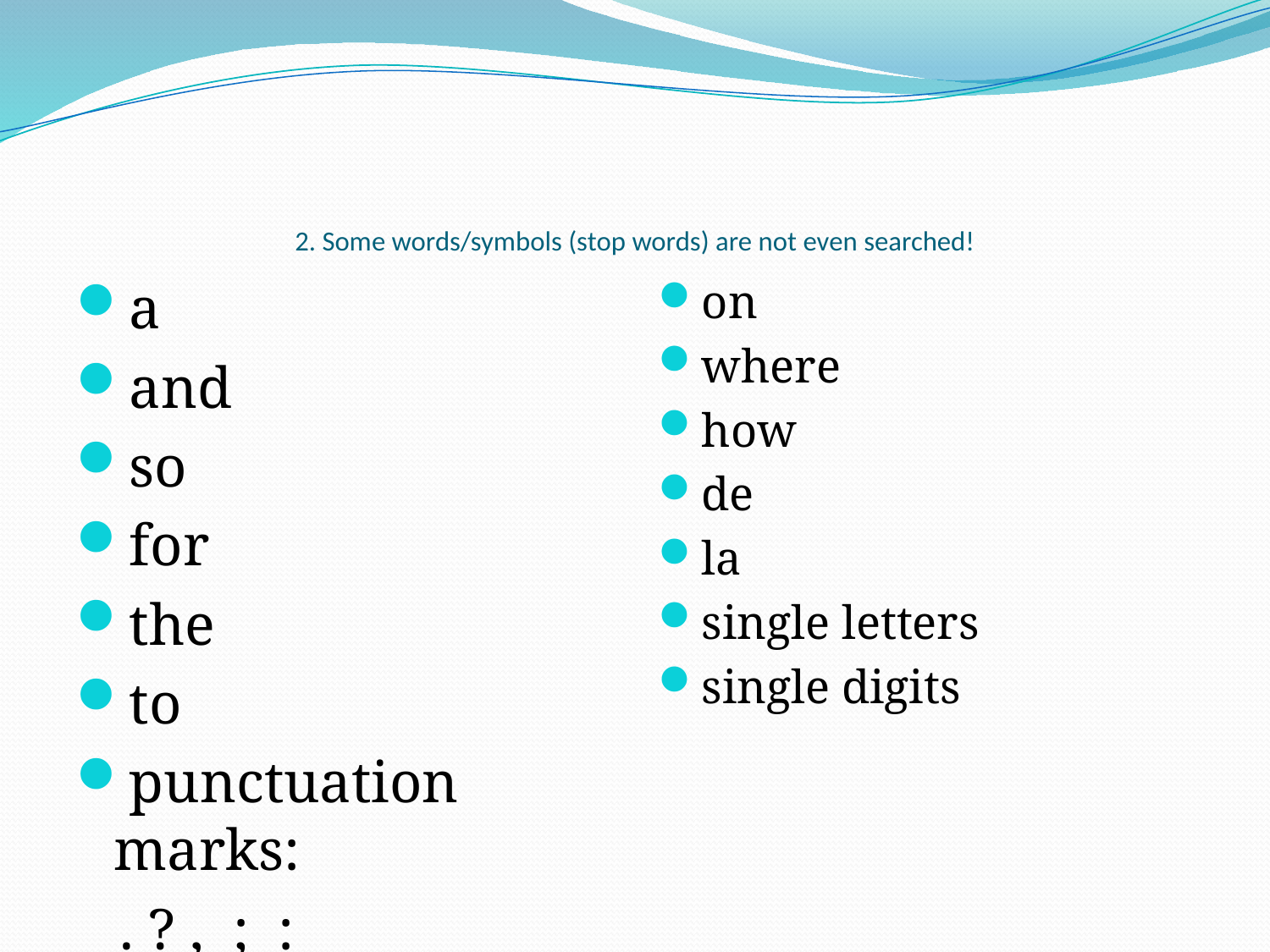

# 2. Some words/symbols (stop words) are not even searched!
a
and
so
for
the
to
punctuation marks:
   . ? ,  ;  :

on
where
how
de
la
single letters
single digits